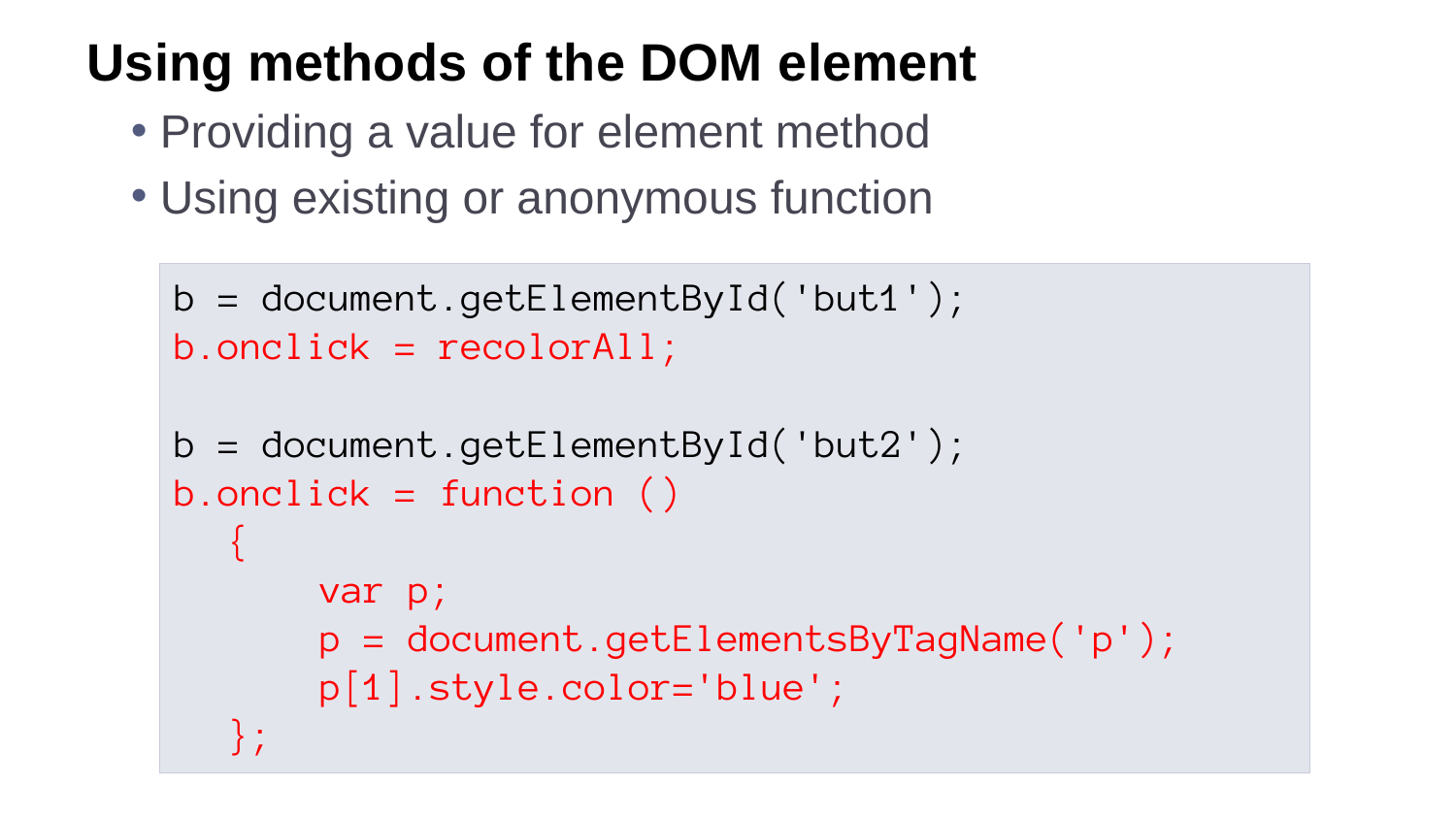

Using methods of the DOM element
Providing a value for element method
Using existing or anonymous function

b = document.getElementById('but1');
b.onclick = recolorAll;

b = document.getElementById('but2');
b.onclick = function ()
	{
		var p;
		p = document.getElementsByTagName('p');
		p[1].style.color='blue';
	};